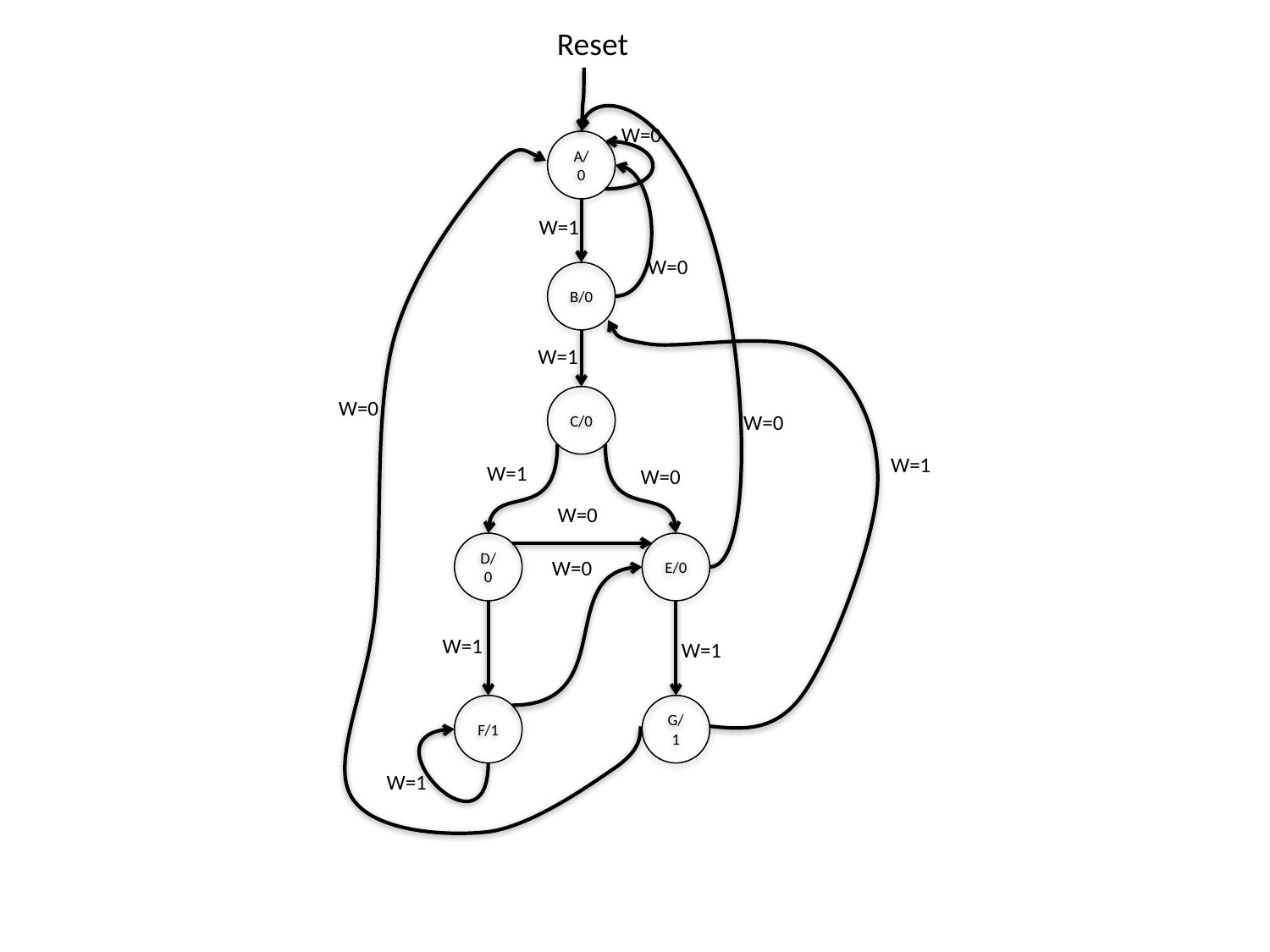

Reset
W=0
A/0

W=1
W=0
B/0

W=1
C/0
W=0
W=0
W=1
W=1
W=0
W=0
D/0
E/0
W=0
W=1
W=1
F/1
G/1
W=1